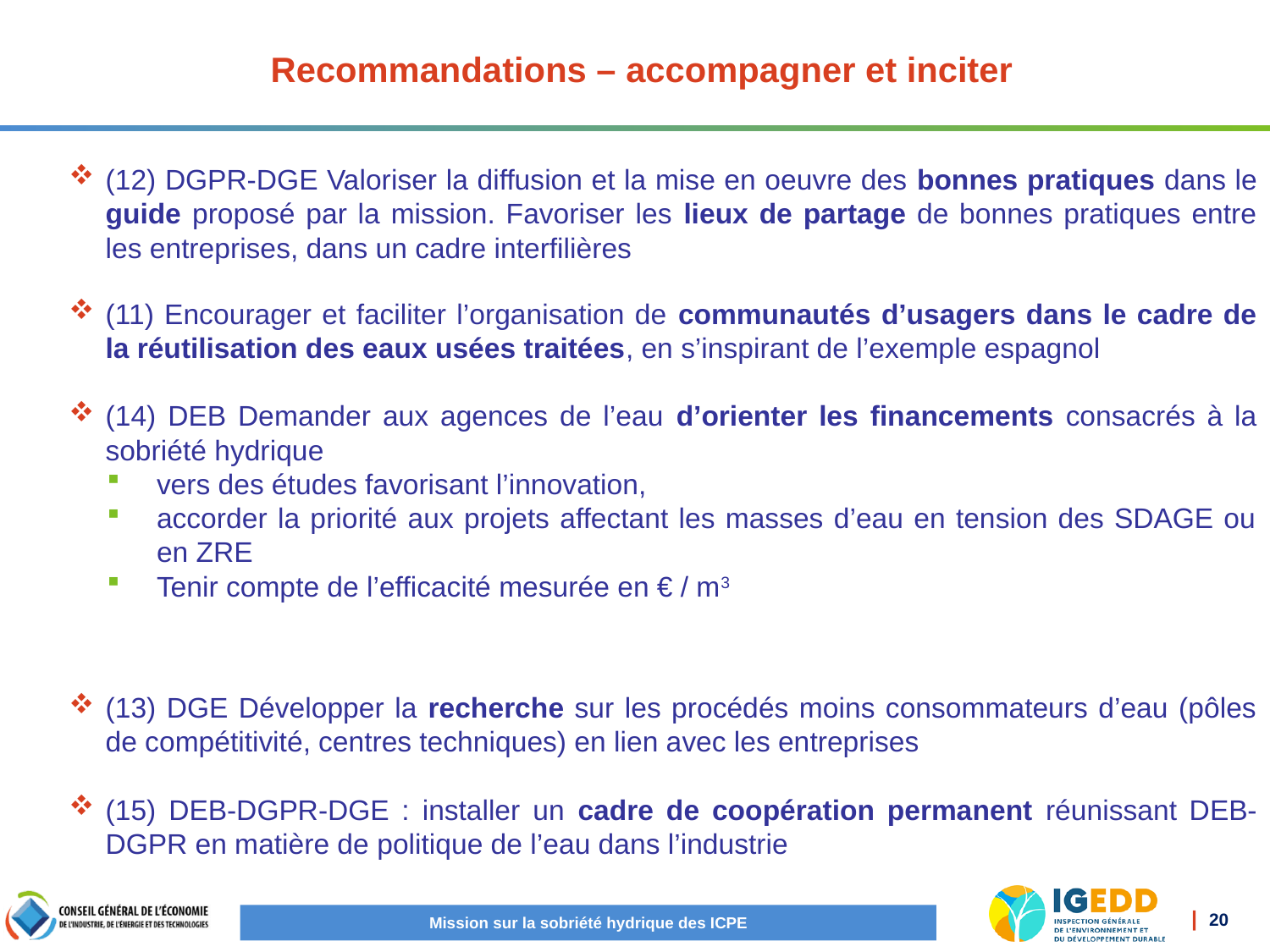

# Recommandations – accompagner et inciter

(12) DGPR-DGE Valoriser la diffusion et la mise en oeuvre des bonnes pratiques dans le guide proposé par la mission. Favoriser les lieux de partage de bonnes pratiques entre les entreprises, dans un cadre interfilières

(11) Encourager et faciliter l’organisation de communautés d’usagers dans le cadre de la réutilisation des eaux usées traitées, en s’inspirant de l’exemple espagnol

(14) DEB Demander aux agences de l’eau d’orienter les financements consacrés à la sobriété hydrique
vers des études favorisant l’innovation,
accorder la priorité aux projets affectant les masses d’eau en tension des SDAGE ou en ZRE
Tenir compte de l’efficacité mesurée en € / m3

(13) DGE Développer la recherche sur les procédés moins consommateurs d’eau (pôles de compétitivité, centres techniques) en lien avec les entreprises

(15) DEB-DGPR-DGE : installer un cadre de coopération permanent réunissant DEB-DGPR en matière de politique de l’eau dans l’industrie